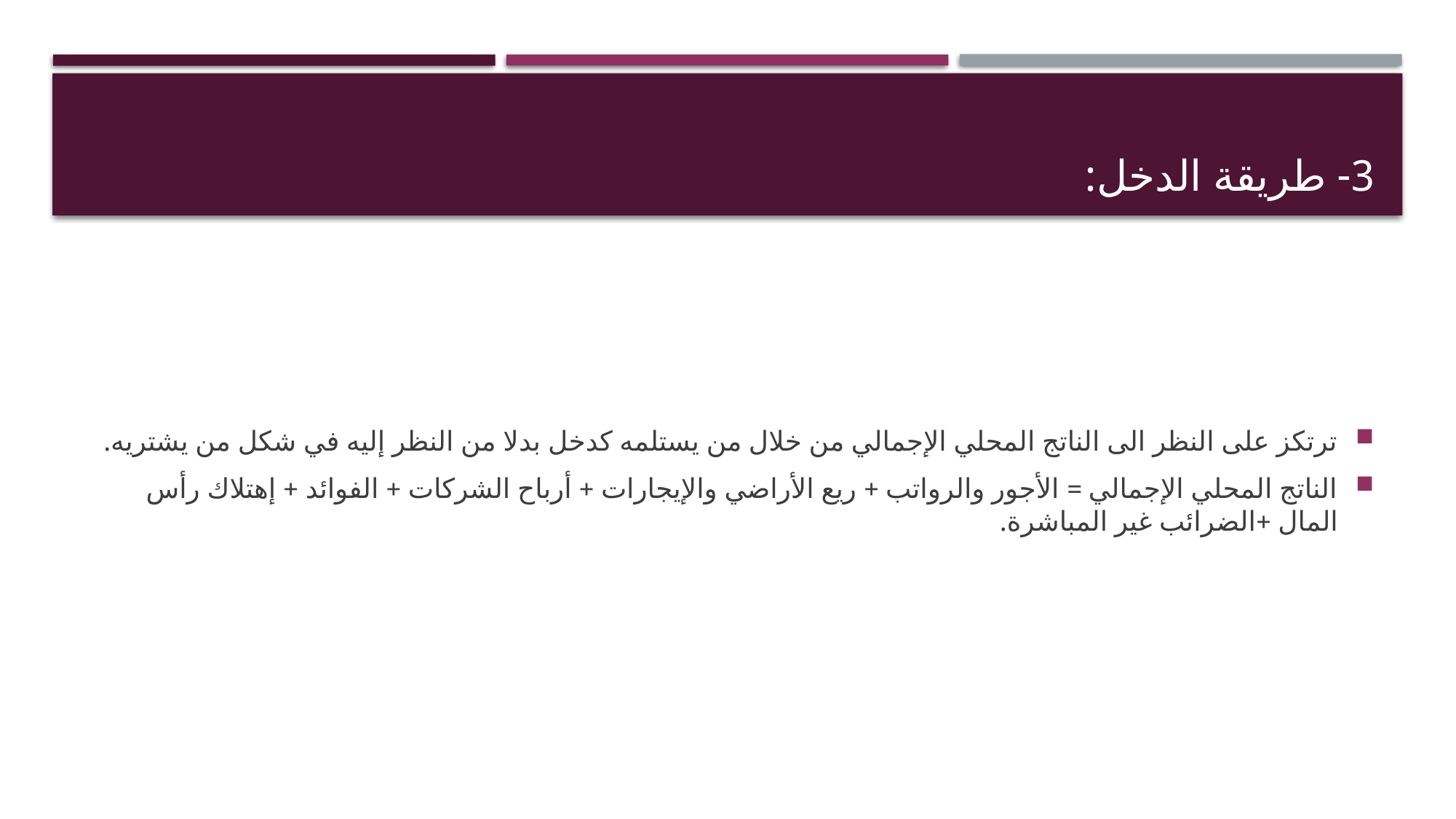

# 3- طريقة الدخل:
ترتكز على النظر الى الناتج المحلي الإجمالي من خلال من يستلمه كدخل بدلا من النظر إليه في شكل من يشتريه.
الناتج المحلي الإجمالي = الأجور والرواتب + ريع الأراضي والإيجارات + أرباح الشركات + الفوائد + إهتلاك رأس المال +الضرائب غير المباشرة.